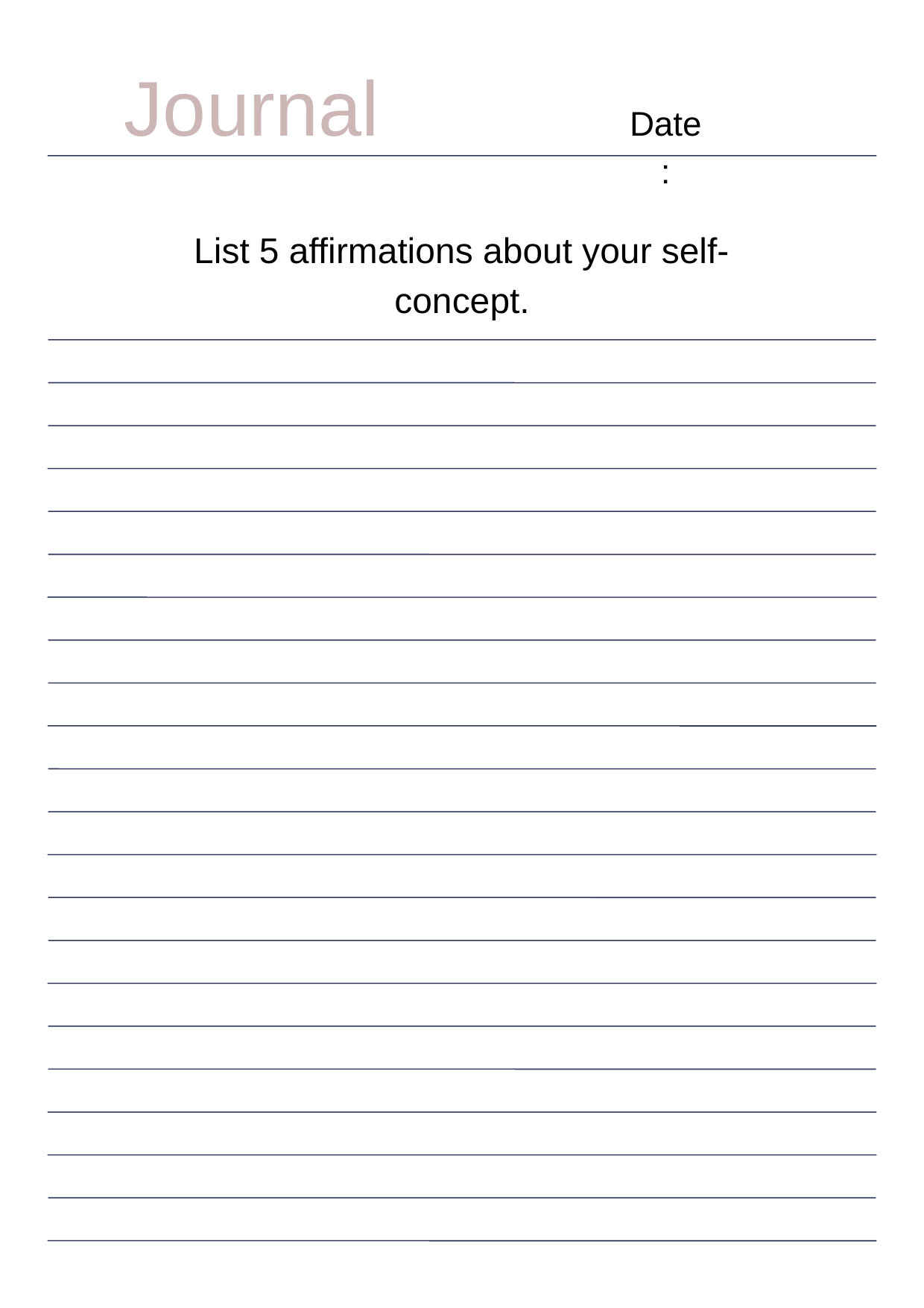

Journal
Date:

List 5 affirmations about your self-concept.